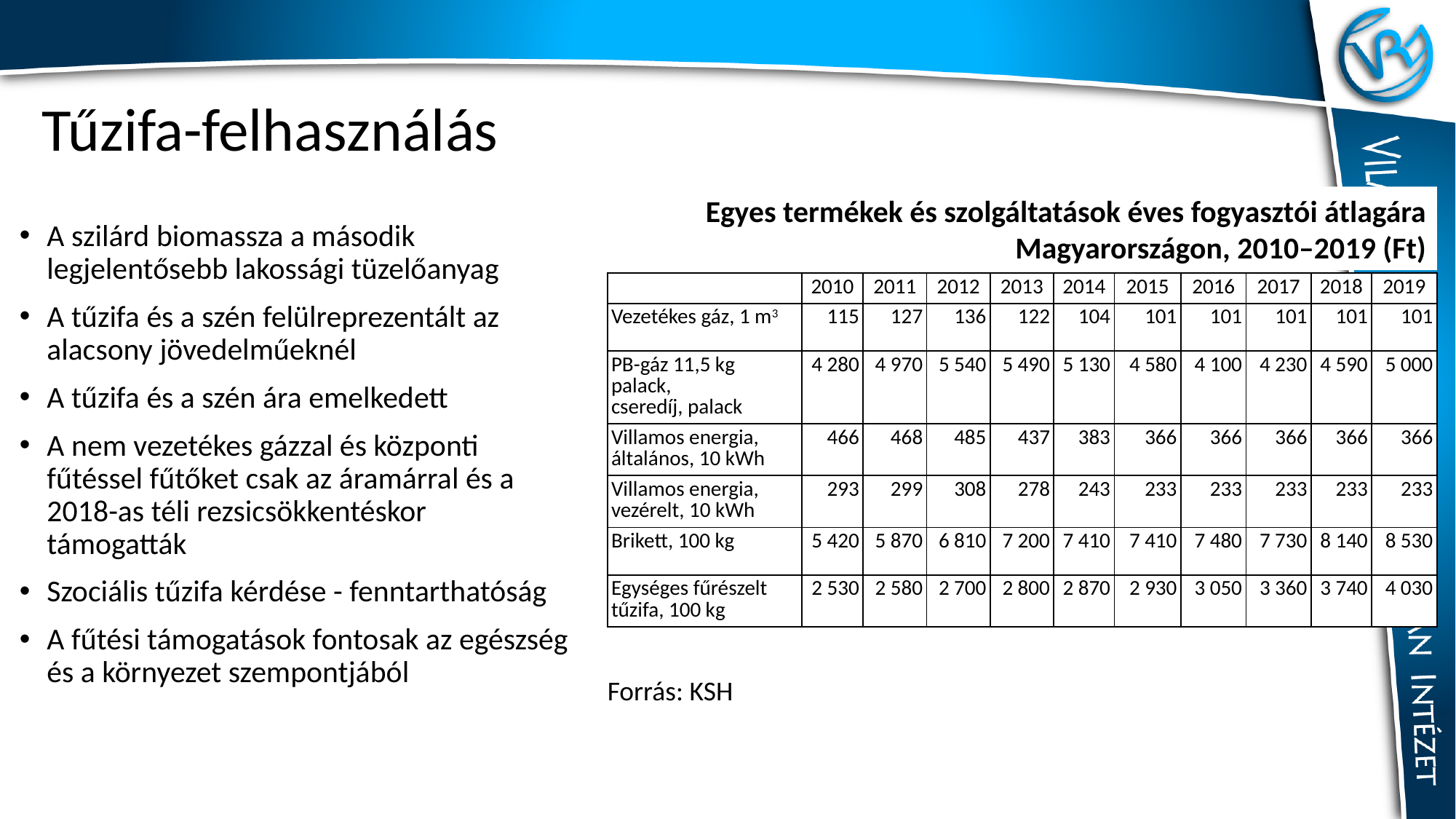

# Tűzifa-felhasználás
Egyes termékek és szolgáltatások éves fogyasztói átlagára Magyarországon, 2010–2019 (Ft)
A szilárd biomassza a második legjelentősebb lakossági tüzelőanyag
A tűzifa és a szén felülreprezentált az alacsony jövedelműeknél
A tűzifa és a szén ára emelkedett
A nem vezetékes gázzal és központi fűtéssel fűtőket csak az áramárral és a 2018-as téli rezsicsökkentéskor támogatták
Szociális tűzifa kérdése - fenntarthatóság
A fűtési támogatások fontosak az egészség és a környezet szempontjából

|  | 2010 | 2011 | 2012 | 2013 | 2014 | 2015 | 2016 | 2017 | 2018 | 2019 |
| --- | --- | --- | --- | --- | --- | --- | --- | --- | --- | --- |
| Vezetékes gáz, 1 m3 | 115 | 127 | 136 | 122 | 104 | 101 | 101 | 101 | 101 | 101 |
| PB-gáz 11,5 kg palack, cseredíj, palack | 4 280 | 4 970 | 5 540 | 5 490 | 5 130 | 4 580 | 4 100 | 4 230 | 4 590 | 5 000 |
| Villamos energia, általános, 10 kWh | 466 | 468 | 485 | 437 | 383 | 366 | 366 | 366 | 366 | 366 |
| Villamos energia, vezérelt, 10 kWh | 293 | 299 | 308 | 278 | 243 | 233 | 233 | 233 | 233 | 233 |
| Brikett, 100 kg | 5 420 | 5 870 | 6 810 | 7 200 | 7 410 | 7 410 | 7 480 | 7 730 | 8 140 | 8 530 |
| Egységes fűrészelt tűzifa, 100 kg | 2 530 | 2 580 | 2 700 | 2 800 | 2 870 | 2 930 | 3 050 | 3 360 | 3 740 | 4 030 |
Forrás: KSH